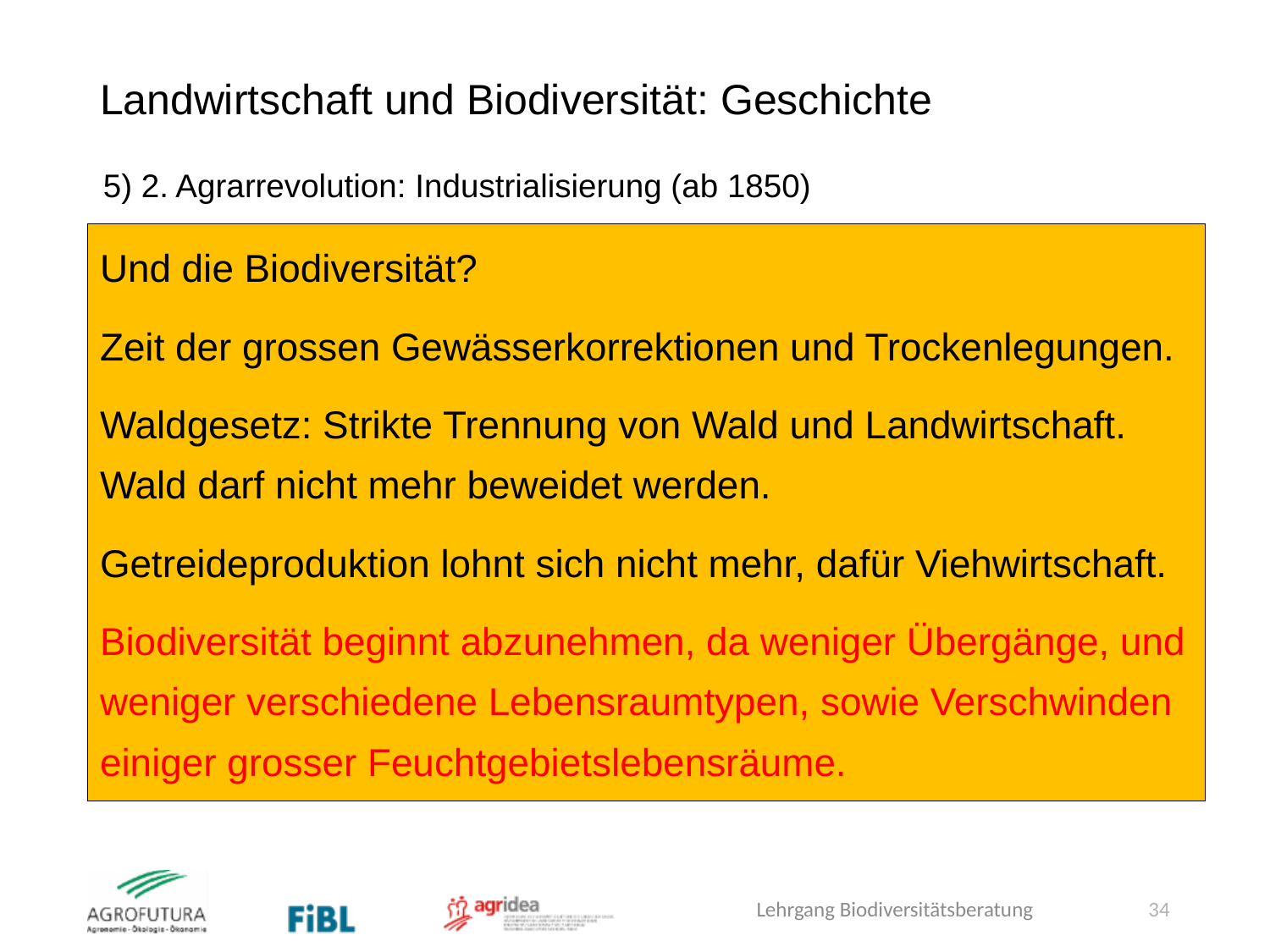

# Landwirtschaft und Biodiversität: Geschichte
5) 2. Agrarrevolution: Industrialisierung (ab 1850)
Eisenbahn und Dampfschiff: Ab 1860 Import von billigem Getreide. Agrarkrise: Umstrukturierung von Getreideanbau zu Milchwirtschaft. Hauptfokus: Käseexport.
Mechanisierung mit Zugtieren.
Neu: Konsumvereine (z.B. 1851 Konsumverein Zürich) ->Läden.
Neu :Agrarpolitik (ab 1851 Beiträge an landwirtschaftliche Vereine), Landwirtschaftliche Schulen (Strickhof seit 1853), Agrarwissenschaften an ETH (1871), Schweizer Bauernverband (ab 1897).
Bundesverfassung 1848: Moderne Schweiz.
Juragewässerkorrektion 1868, Waldgesetz 1876.

Und die Biodiversität?
Zeit der grossen Gewässerkorrektionen und Trockenlegungen.
Waldgesetz: Strikte Trennung von Wald und Landwirtschaft. Wald darf nicht mehr beweidet werden.
Getreideproduktion lohnt sich nicht mehr, dafür Viehwirtschaft.
Biodiversität beginnt abzunehmen, da weniger Übergänge, und weniger verschiedene Lebensraumtypen, sowie Verschwinden einiger grosser Feuchtgebietslebensräume.
Lehrgang Biodiversitätsberatung
34